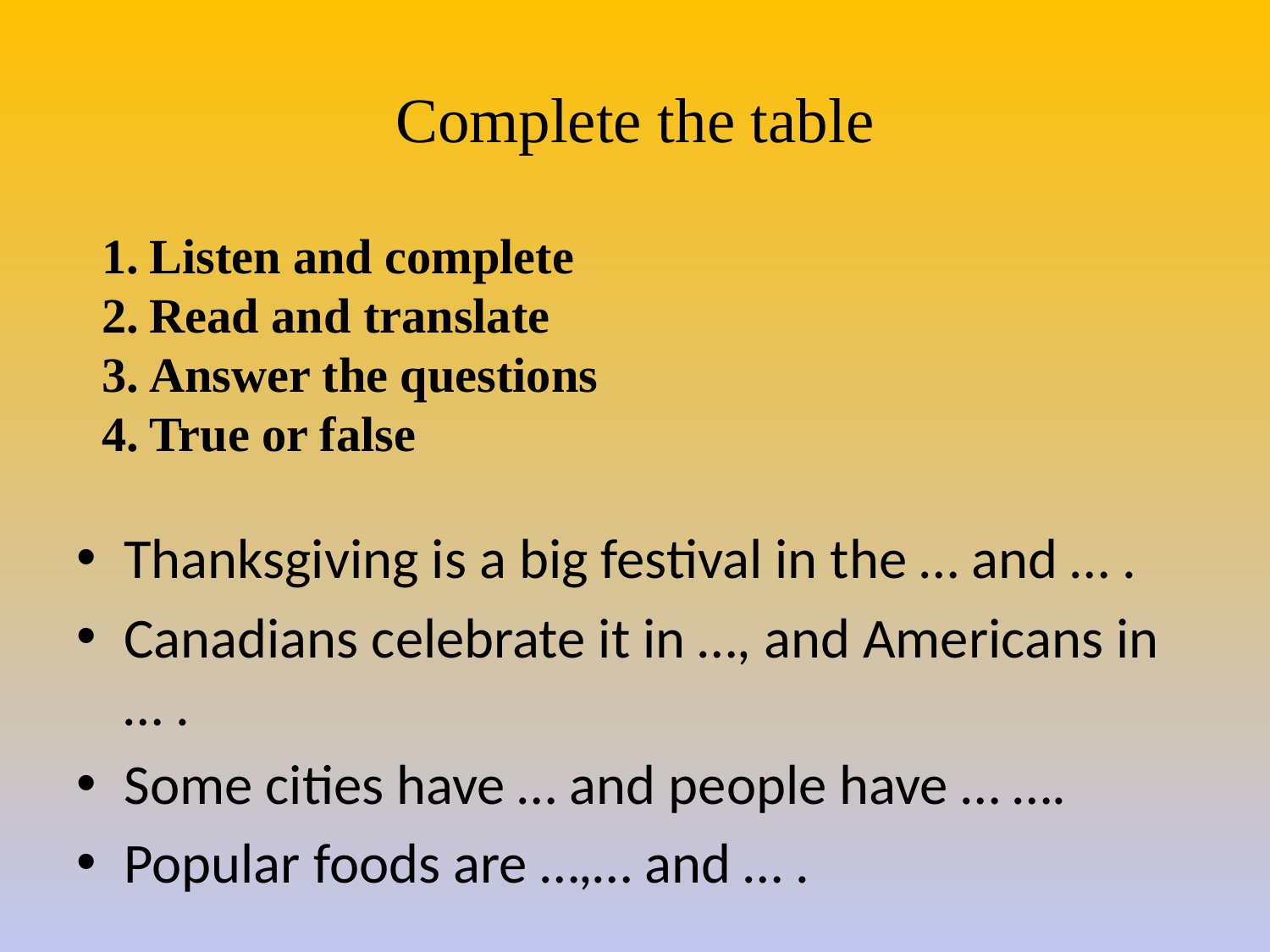

# Complete the table
Listen and complete
Read and translate
Answer the questions
True or false
Thanksgiving is a big festival in the … and … .
Canadians celebrate it in …, and Americans in … .
Some cities have … and people have … ….
Popular foods are …,… and … .